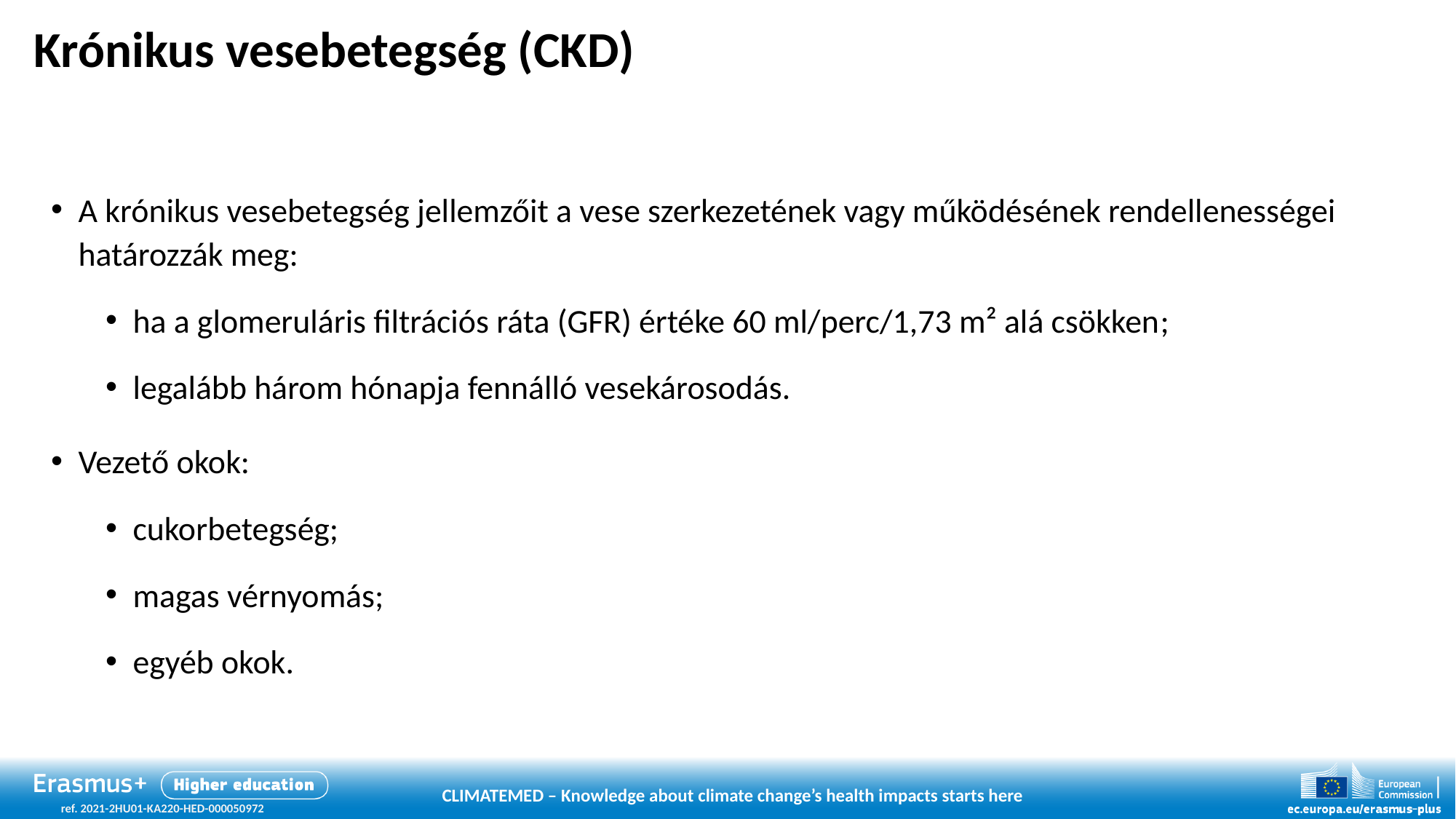

# Krónikus vesebetegség (CKD)
A krónikus vesebetegség jellemzőit a vese szerkezetének vagy működésének rendellenességei határozzák meg:
ha a glomeruláris filtrációs ráta (GFR) értéke 60 ml/perc/1,73 m² alá csökken;
legalább három hónapja fennálló vesekárosodás.
Vezető okok:
cukorbetegség;
magas vérnyomás;
egyéb okok.